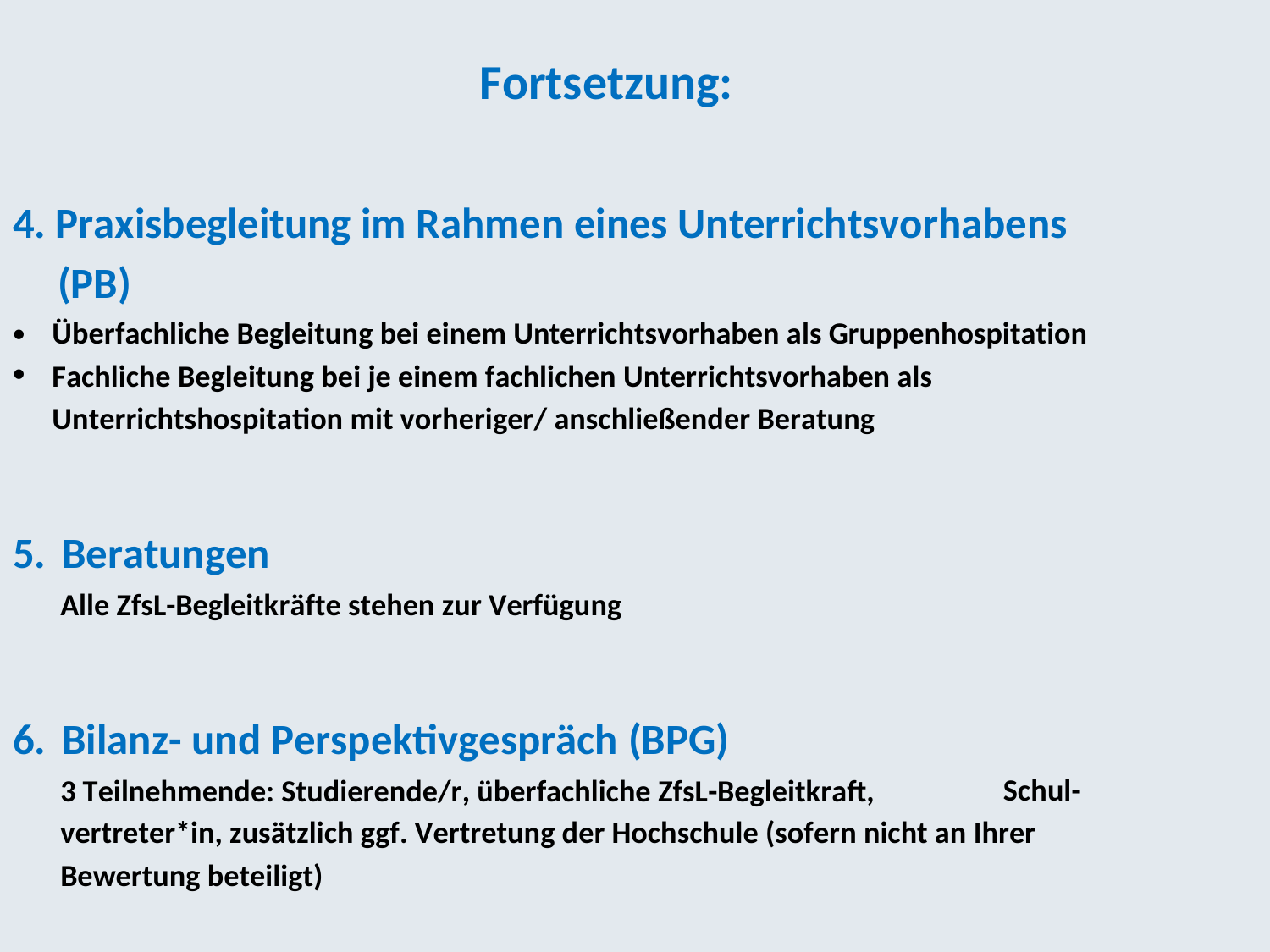

Fortsetzung:
4. Praxisbegleitung im Rahmen eines Unterrichtsvorhabens
(PB)
•
•
Überfachliche Begleitung bei einem Unterrichtsvorhaben als Gruppenhospitation
Fachliche Begleitung bei je einem fachlichen Unterrichtsvorhaben als
Unterrichtshospitation mit vorheriger/ anschließender Beratung
5.
Beratungen
Alle ZfsL-Begleitkräfte stehen zur Verfügung
6.
Bilanz- und Perspektivgespräch (BPG)
3 Teilnehmende: Studierende/r, überfachliche ZfsL-Begleitkraft,
Schul-
vertreter*in, zusätzlich ggf. Vertretung der Hochschule (sofern nicht an Ihrer
Bewertung beteiligt)